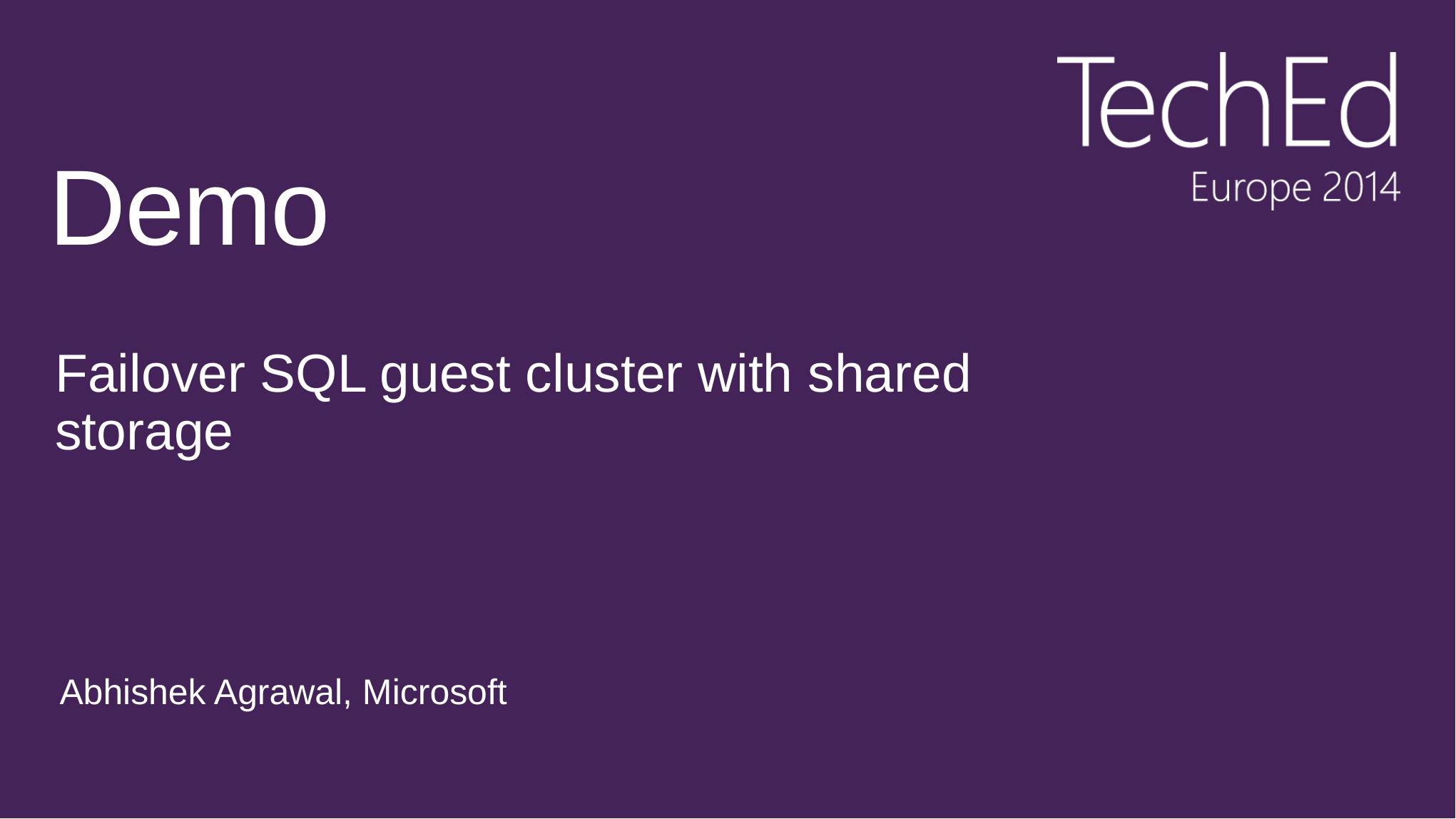

# Demo
Failover SQL guest cluster with shared storage

Abhishek Agrawal, Microsoft